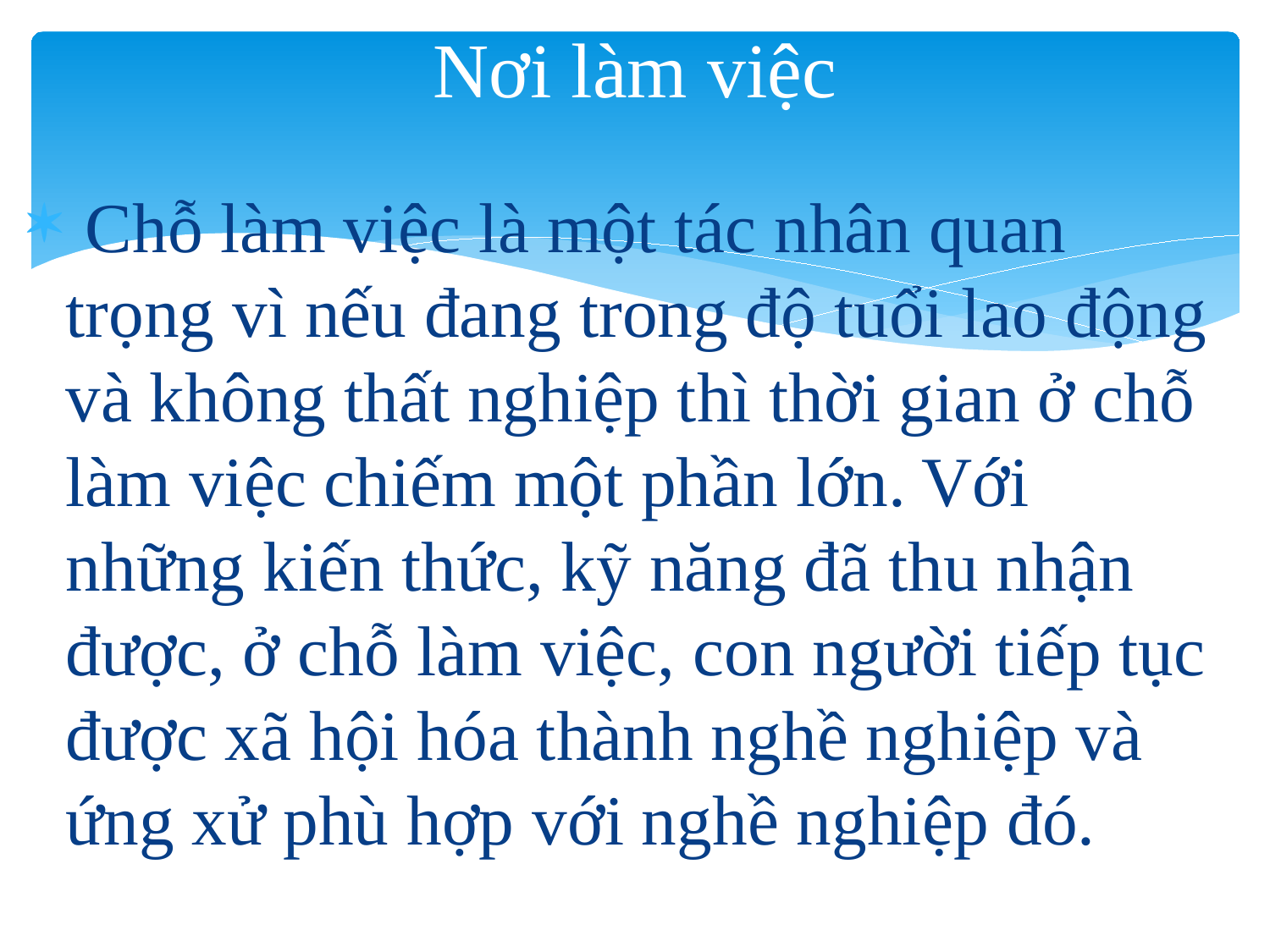

# Nơi làm việc
 Chỗ làm việc là một tác nhân quan trọng vì nếu đang trong độ tuổi lao động và không thất nghiệp thì thời gian ở chỗ làm việc chiếm một phần lớn. Với những kiến thức, kỹ năng đã thu nhận được, ở chỗ làm việc, con người tiếp tục được xã hội hóa thành nghề nghiệp và ứng xử phù hợp với nghề nghiệp đó.